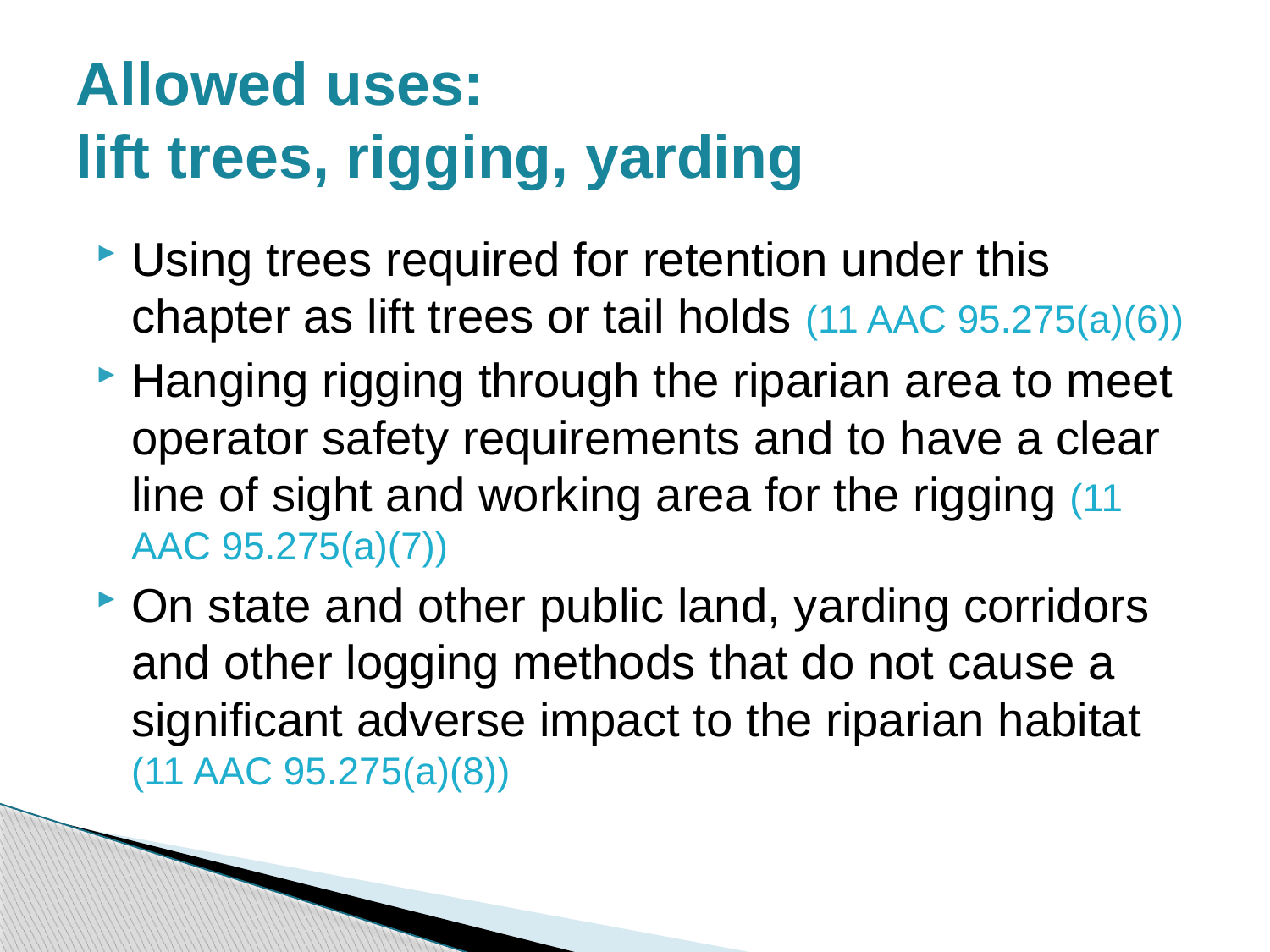

# Allowed uses: lift trees, rigging, yarding
Using trees required for retention under this chapter as lift trees or tail holds (11 AAC 95.275(a)(6))
Hanging rigging through the riparian area to meet operator safety requirements and to have a clear line of sight and working area for the rigging (11 AAC 95.275(a)(7))
On state and other public land, yarding corridors and other logging methods that do not cause a significant adverse impact to the riparian habitat (11 AAC 95.275(a)(8))